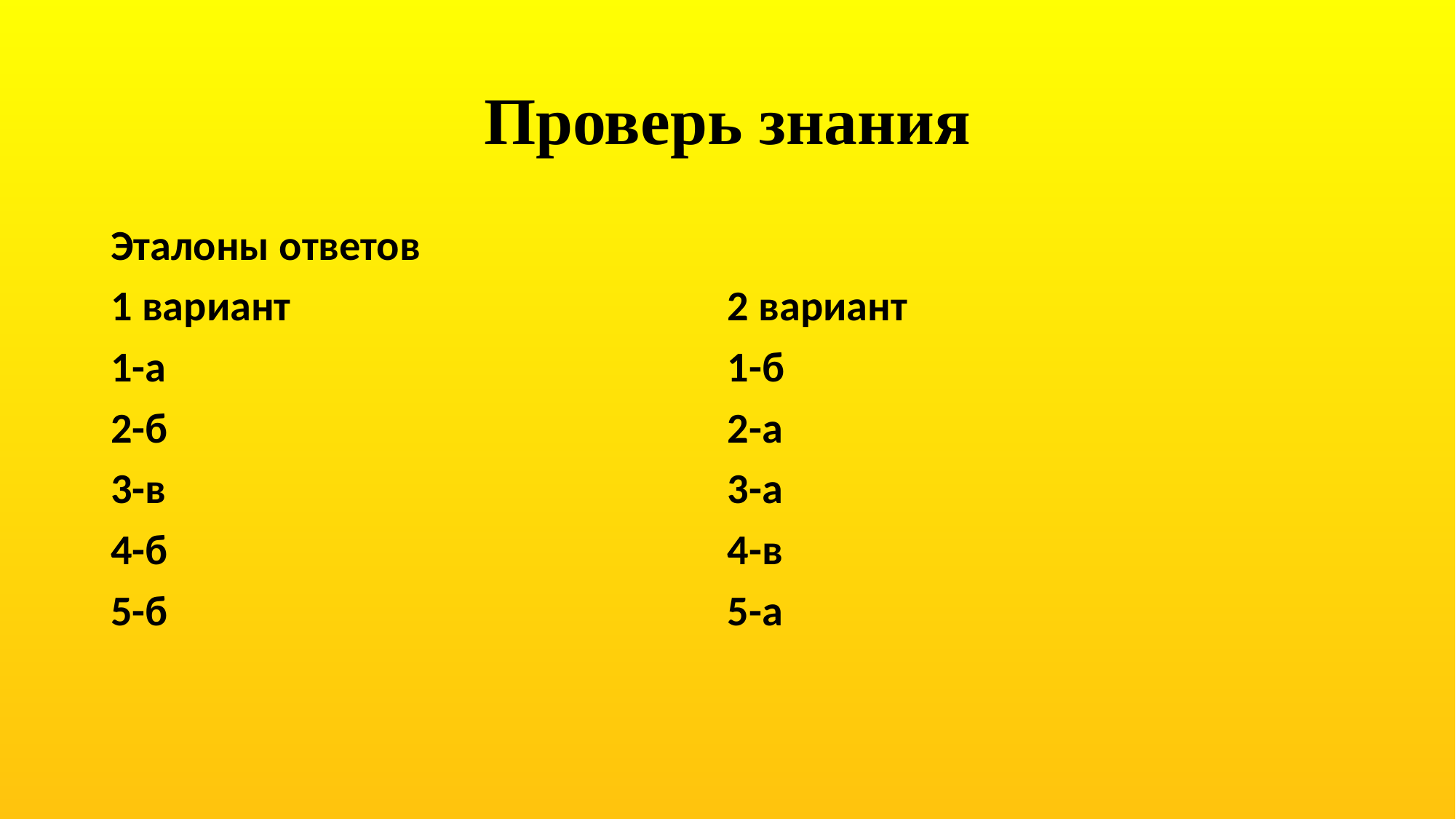

# Проверь знания
Эталоны ответов
1 вариант
1-а
2-б
3-в
4-б
5-б

2 вариант
1-б
2-а
3-а
4-в
5-а